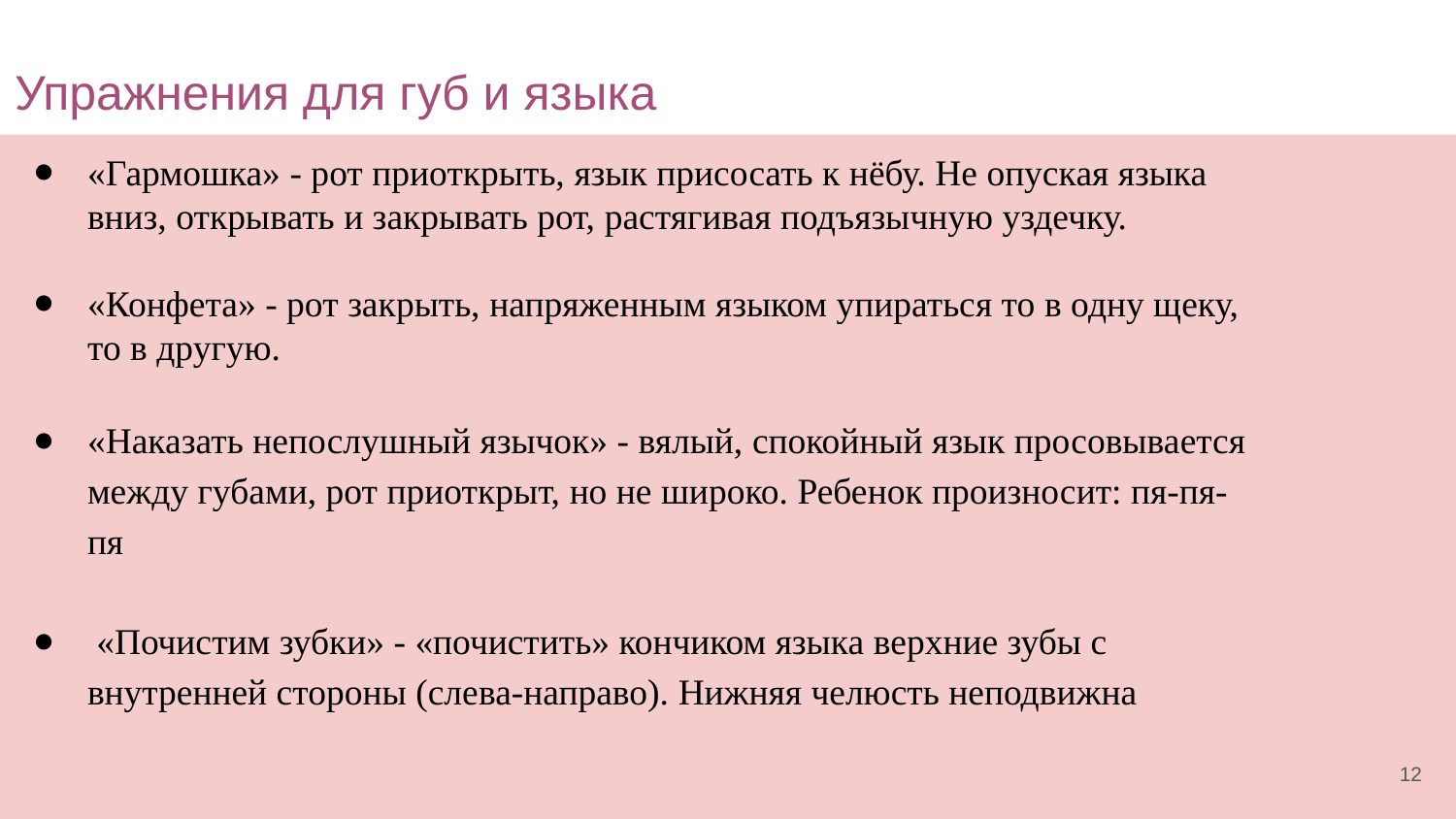

# Упражнения для губ и языка
«Гармошка» - рот приоткрыть, язык присосать к нёбу. Не опуская языка вниз, открывать и закрывать рот, растягивая подъязычную уздечку.

«Конфета» - рот закрыть, напряженным языком упираться то в одну щеку, то в другую.

«Наказать непослушный язычок» - вялый, спокойный язык просовывается между губами, рот приоткрыт, но не широко. Ребенок произносит: пя-пя-пя

 «Почистим зубки» - «почистить» кончиком языка верхние зубы с внутренней стороны (слева-направо). Нижняя челюсть неподвижна